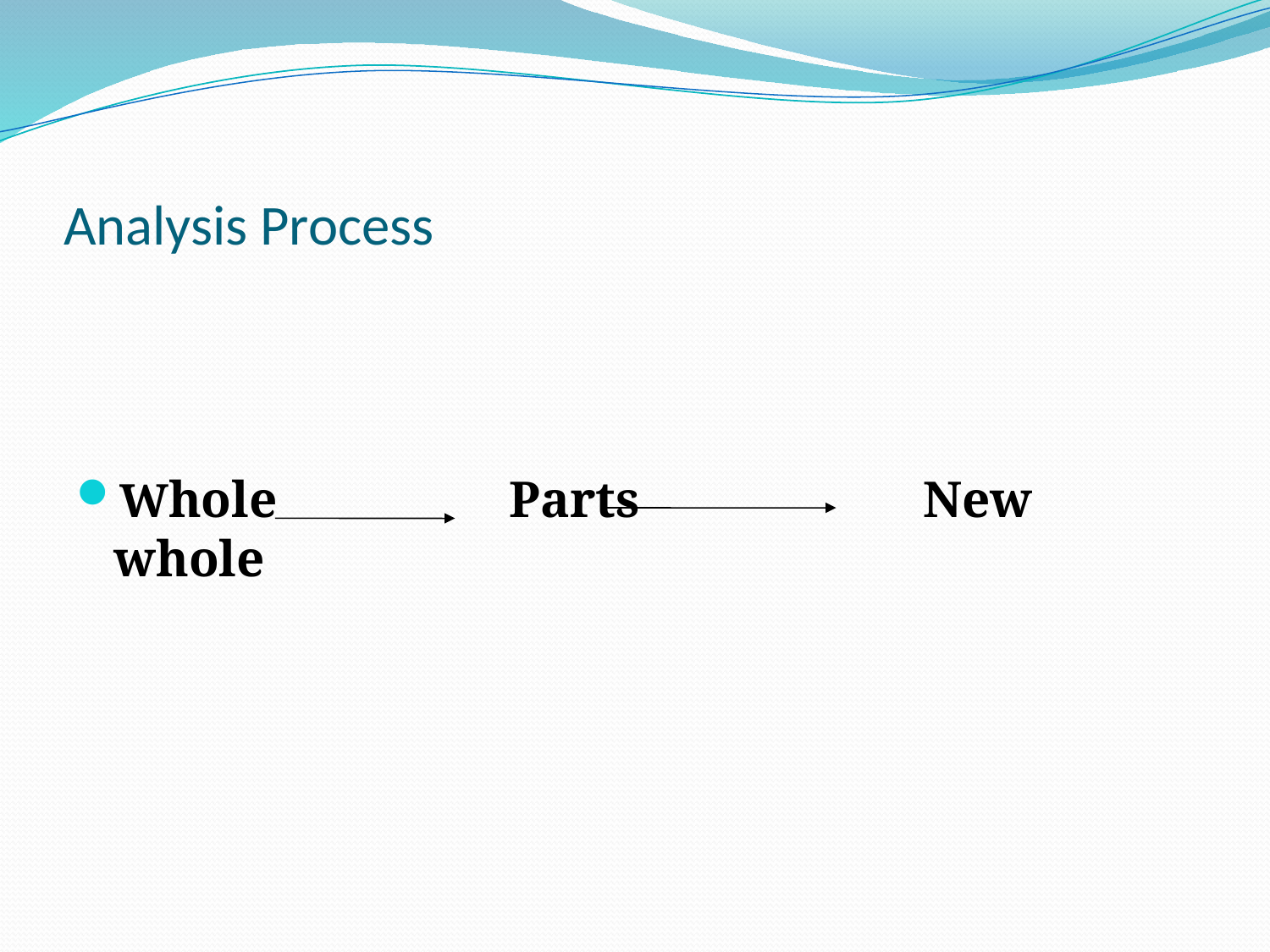

# Analysis Process

Whole                  Parts                      New whole